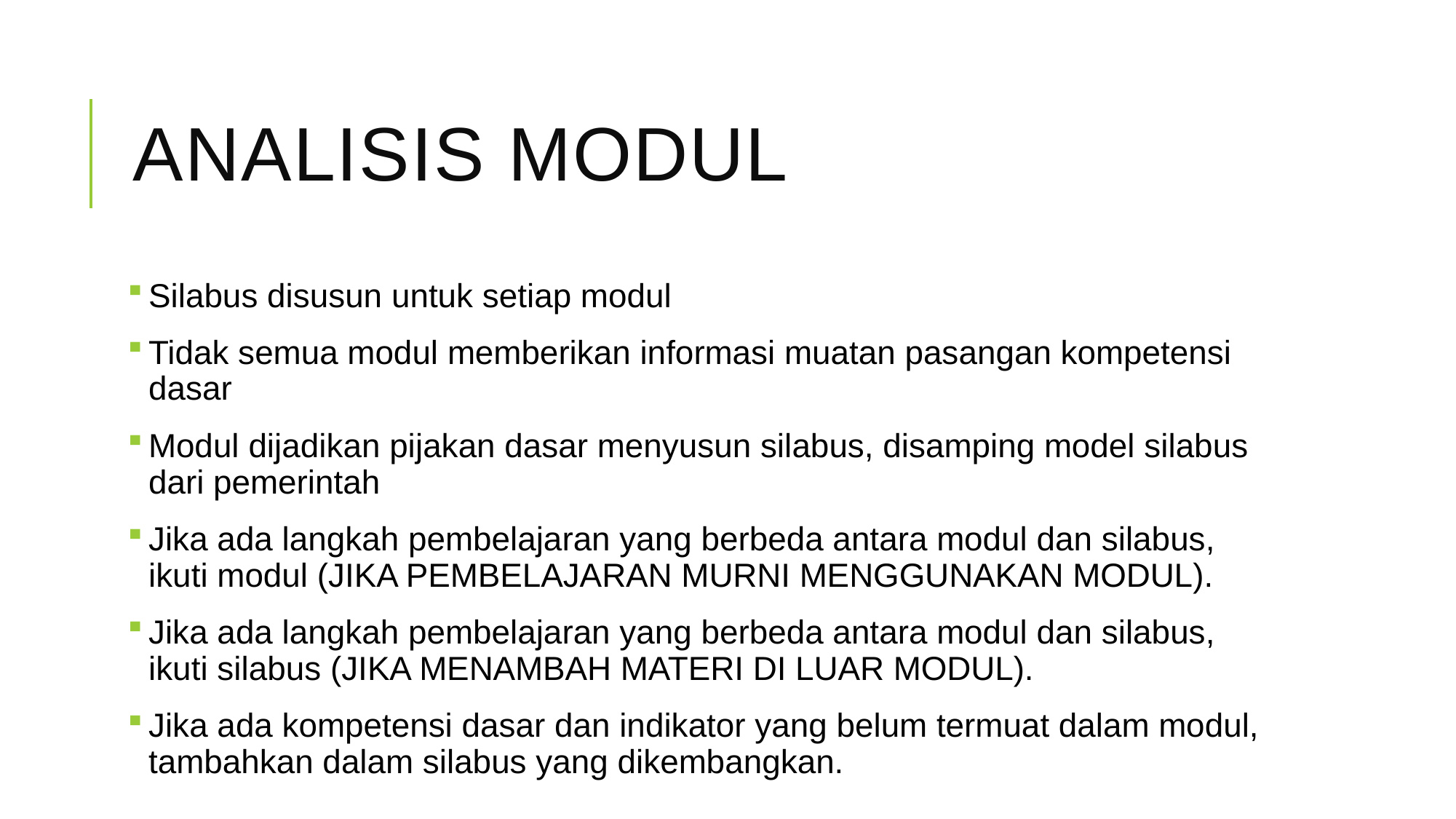

# ANALISIS MODUL
Silabus disusun untuk setiap modul
Tidak semua modul memberikan informasi muatan pasangan kompetensi dasar
Modul dijadikan pijakan dasar menyusun silabus, disamping model silabus dari pemerintah
Jika ada langkah pembelajaran yang berbeda antara modul dan silabus, ikuti modul (JIKA PEMBELAJARAN MURNI MENGGUNAKAN MODUL).
Jika ada langkah pembelajaran yang berbeda antara modul dan silabus, ikuti silabus (JIKA MENAMBAH MATERI DI LUAR MODUL).
Jika ada kompetensi dasar dan indikator yang belum termuat dalam modul, tambahkan dalam silabus yang dikembangkan.